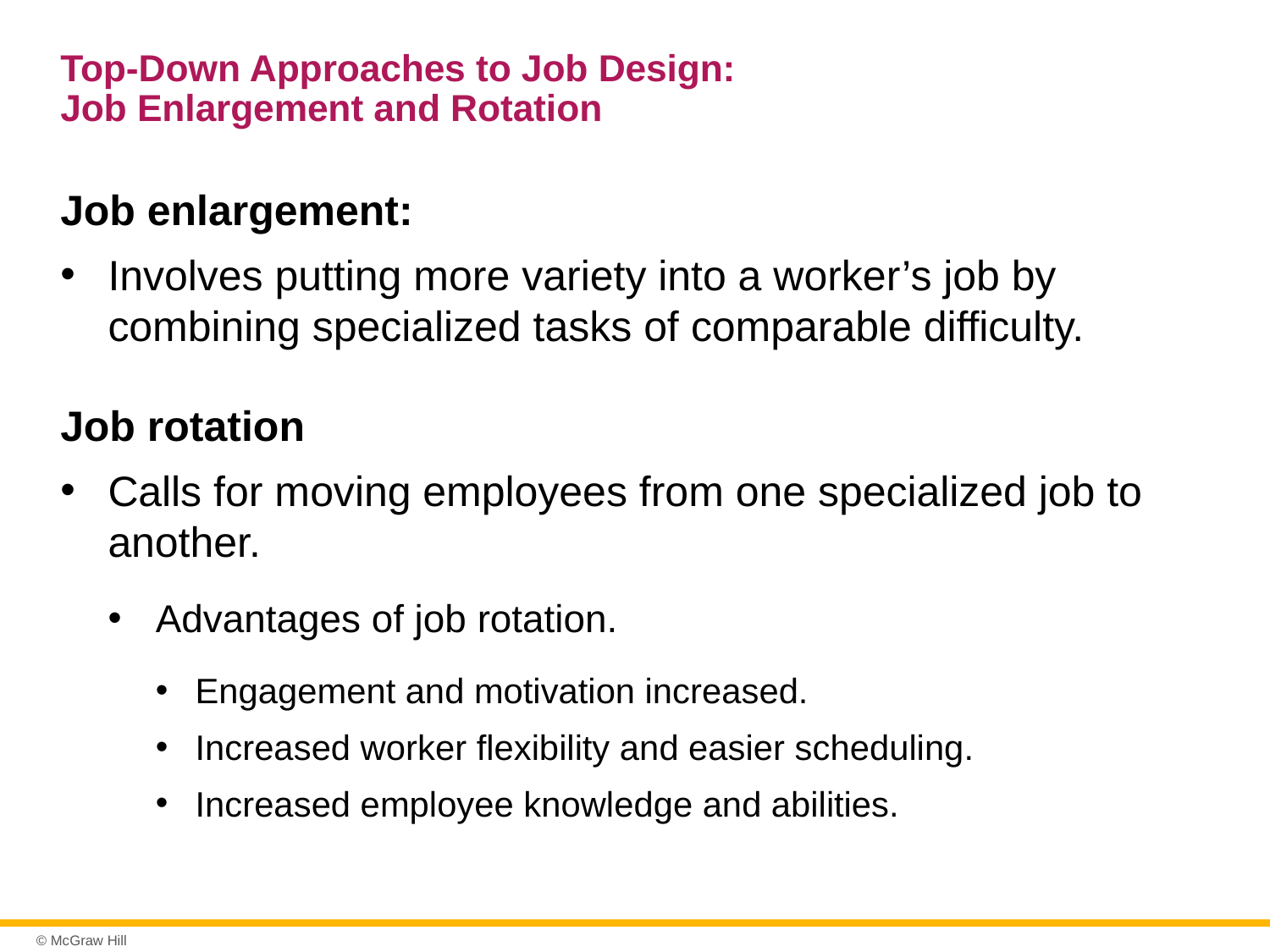

# Top-Down Approaches to Job Design: Job Enlargement and Rotation
Job enlargement:
Involves putting more variety into a worker’s job by combining specialized tasks of comparable difficulty.

Job rotation
Calls for moving employees from one specialized job to another.
Advantages of job rotation.
Engagement and motivation increased.
Increased worker flexibility and easier scheduling.
Increased employee knowledge and abilities.